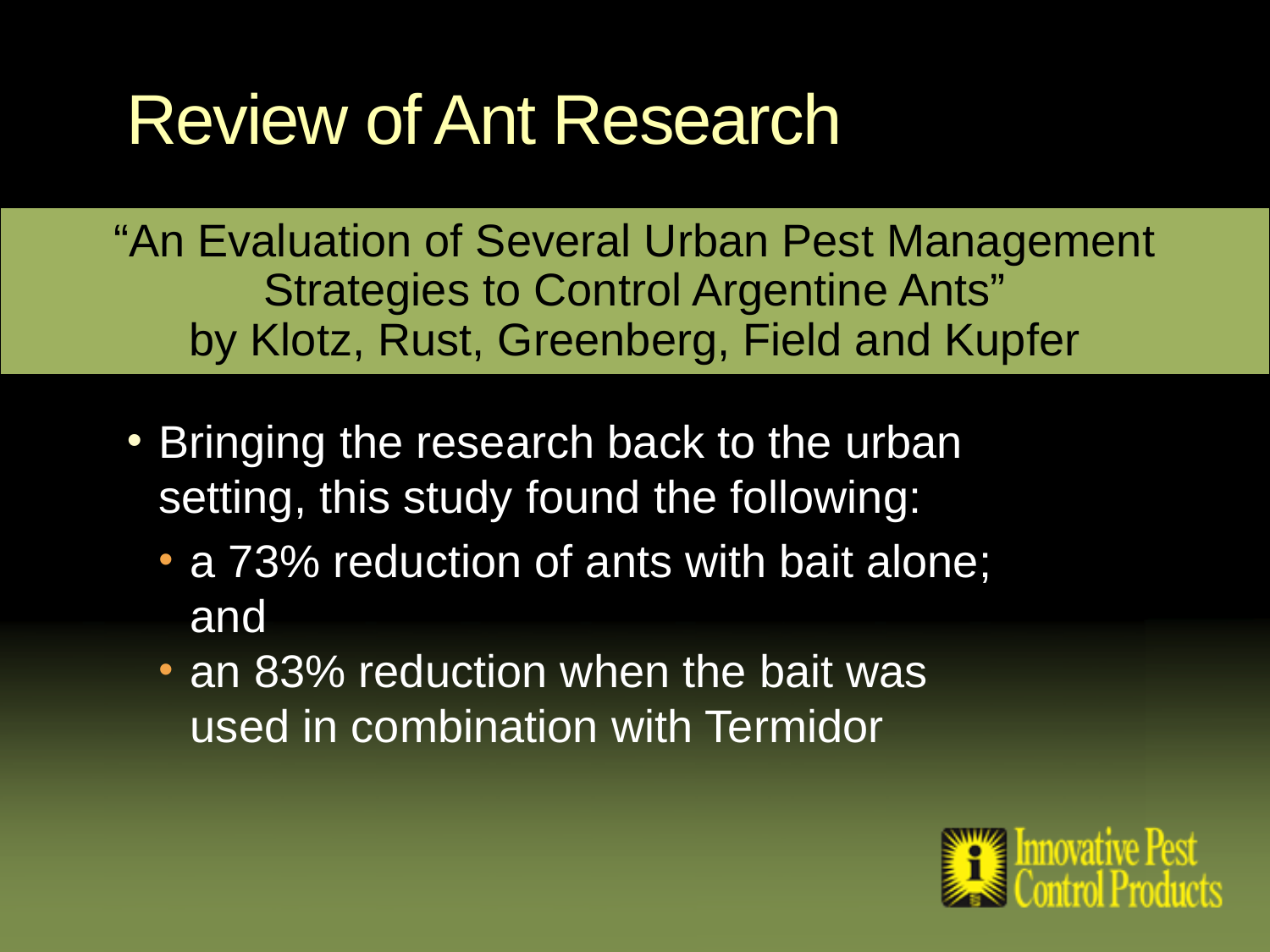

# Review of Ant Research
“An Evaluation of Several Urban Pest Management Strategies to Control Argentine Ants”
by Klotz, Rust, Greenberg, Field and Kupfer
Bringing the research back to the urban setting, this study found the following:
a 73% reduction of ants with bait alone; and
an 83% reduction when the bait was used in combination with Termidor